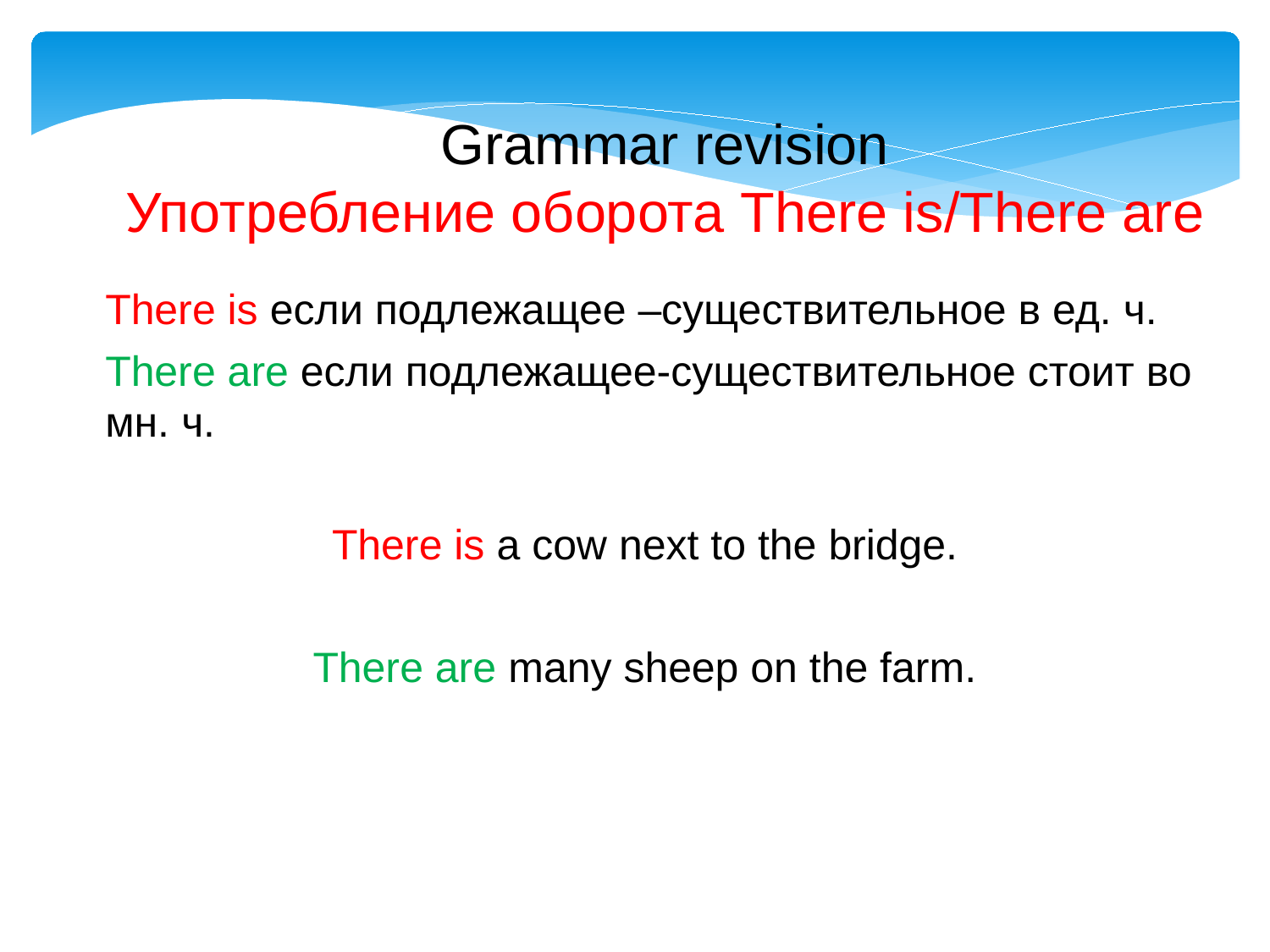

# Grammar revision Употребление оборота There is/There are
There is если подлежащее –существительное в ед. ч.
There are если подлежащее-существительное стоит во мн. ч.

There is a cow next to the bridge.

There are many sheep on the farm.